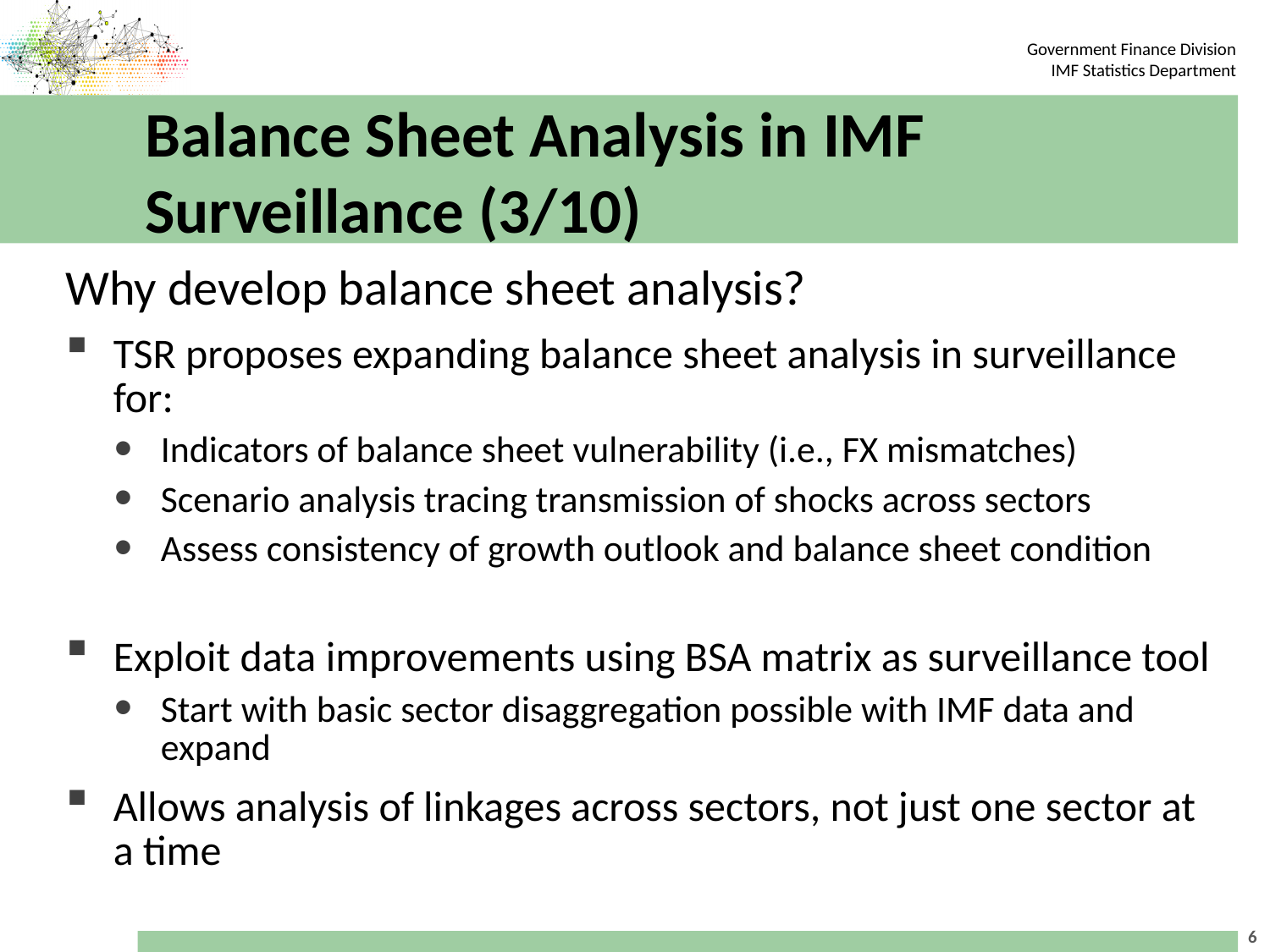

# Balance Sheet Analysis in IMF Surveillance (3/10)
Why develop balance sheet analysis?
TSR proposes expanding balance sheet analysis in surveillance for:
Indicators of balance sheet vulnerability (i.e., FX mismatches)
Scenario analysis tracing transmission of shocks across sectors
Assess consistency of growth outlook and balance sheet condition

Exploit data improvements using BSA matrix as surveillance tool
Start with basic sector disaggregation possible with IMF data and expand
Allows analysis of linkages across sectors, not just one sector at a time

6